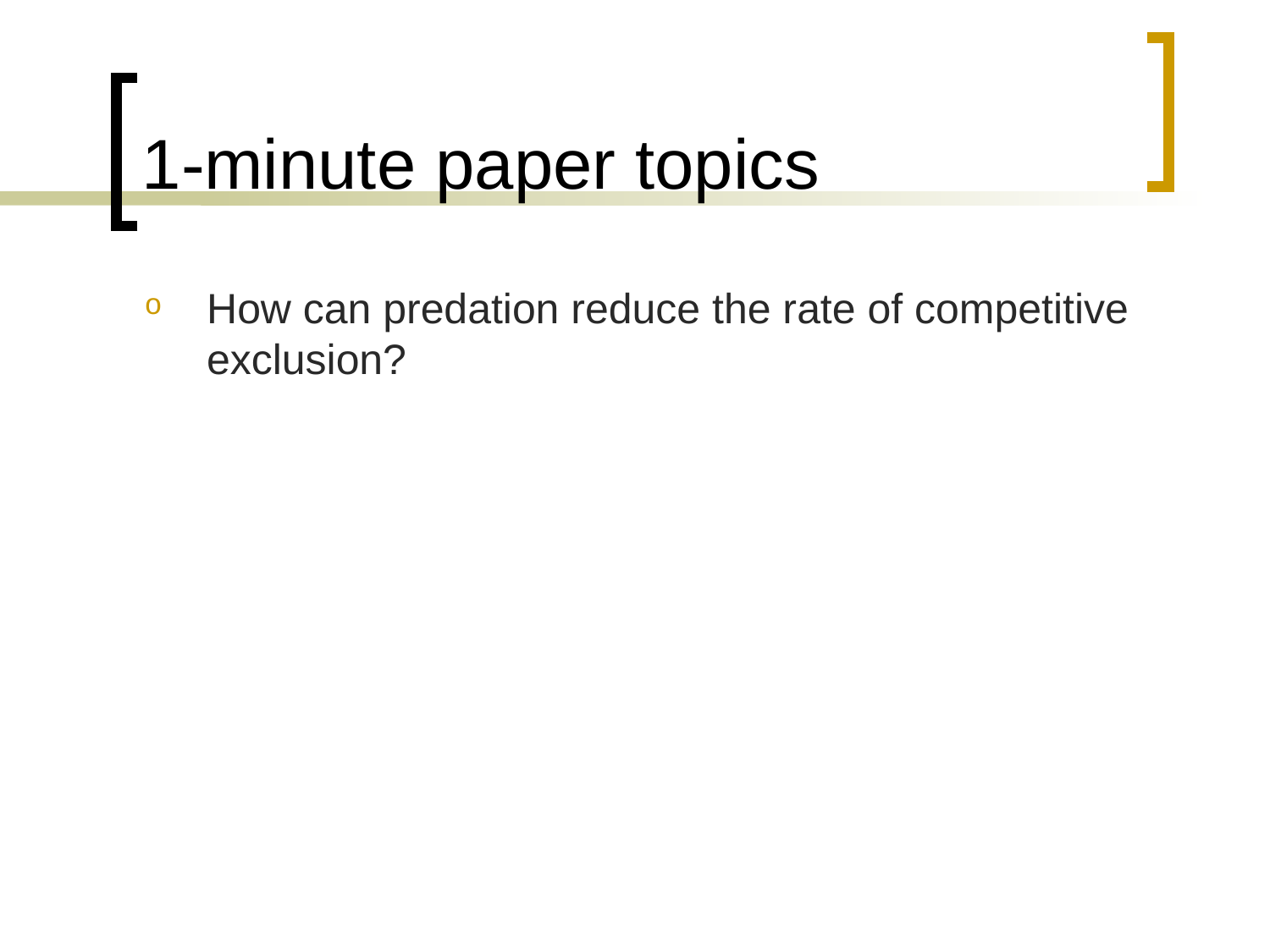

# 1-minute paper topics
How can predation reduce the rate of competitive exclusion?